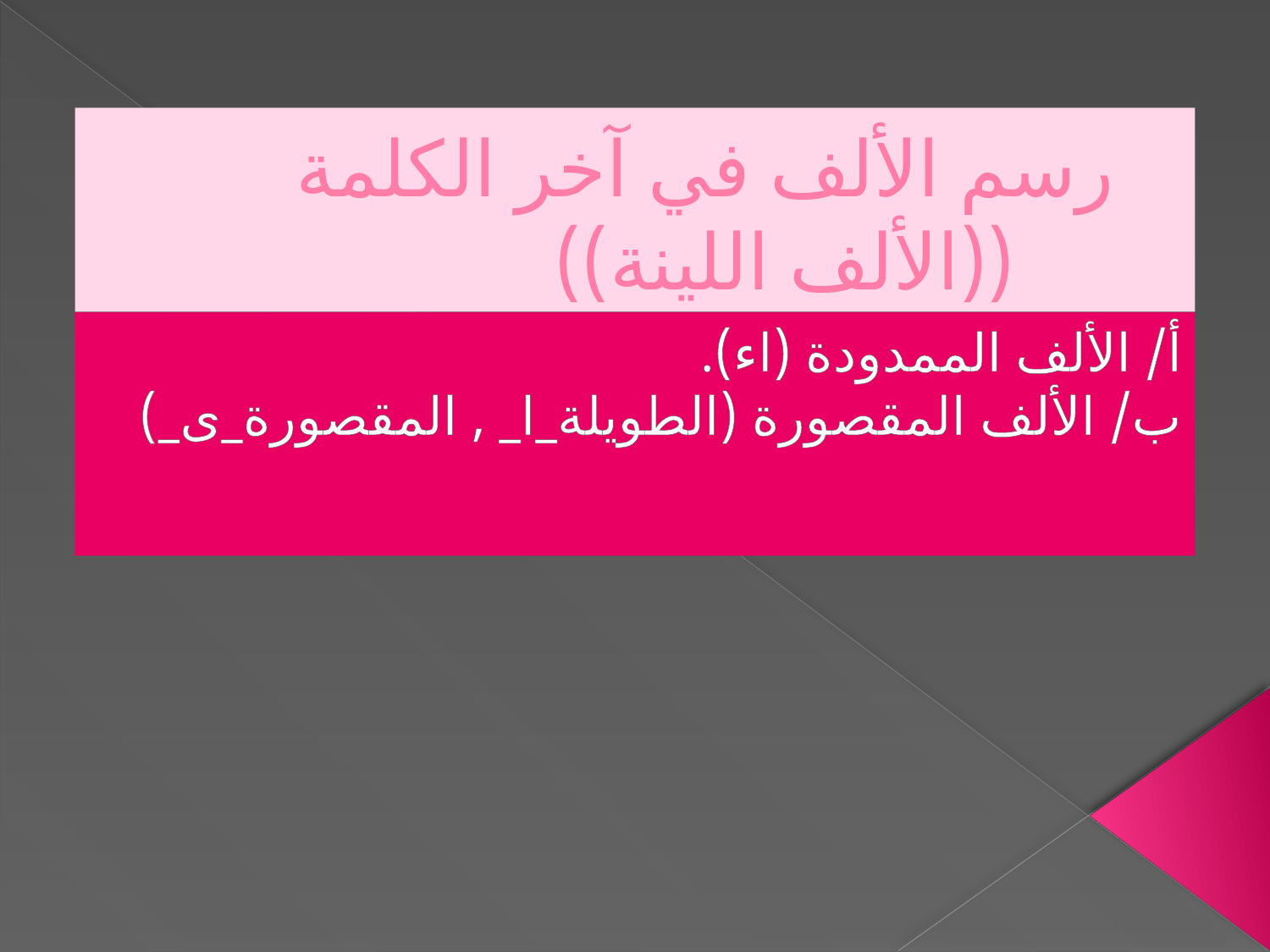

# رسم الألف في آخر الكلمة ((الألف اللينة))
أ/ الألف الممدودة (اء).
ب/ الألف المقصورة (الطويلة_ا_ , المقصورة_ى_)